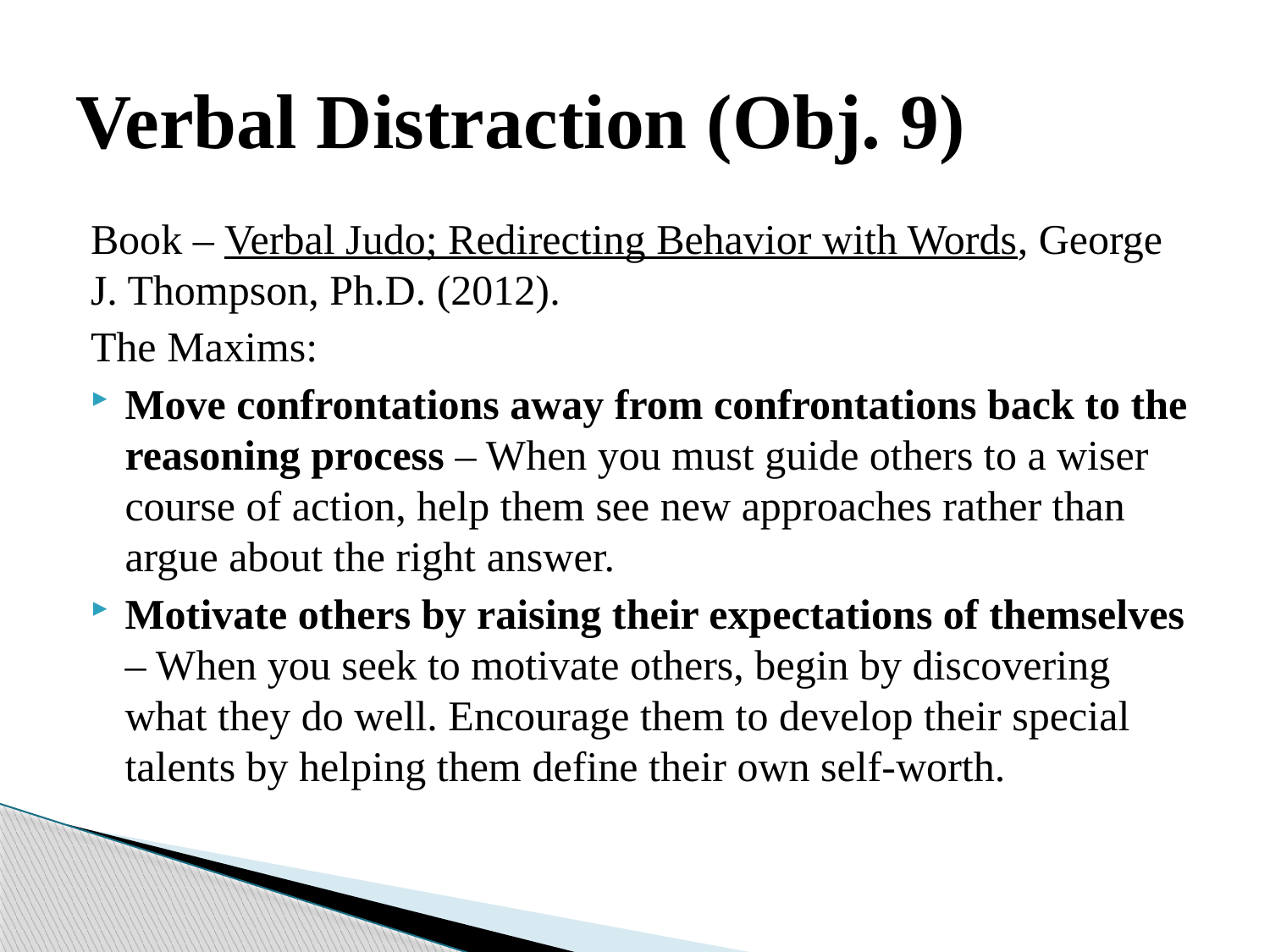

# Verbal Distraction (Obj. 9)
Book – Verbal Judo; Redirecting Behavior with Words, George J. Thompson, Ph.D. (2012).
The Maxims:
Move confrontations away from confrontations back to the reasoning process – When you must guide others to a wiser course of action, help them see new approaches rather than argue about the right answer.
Motivate others by raising their expectations of themselves – When you seek to motivate others, begin by discovering what they do well. Encourage them to develop their special talents by helping them define their own self-worth.